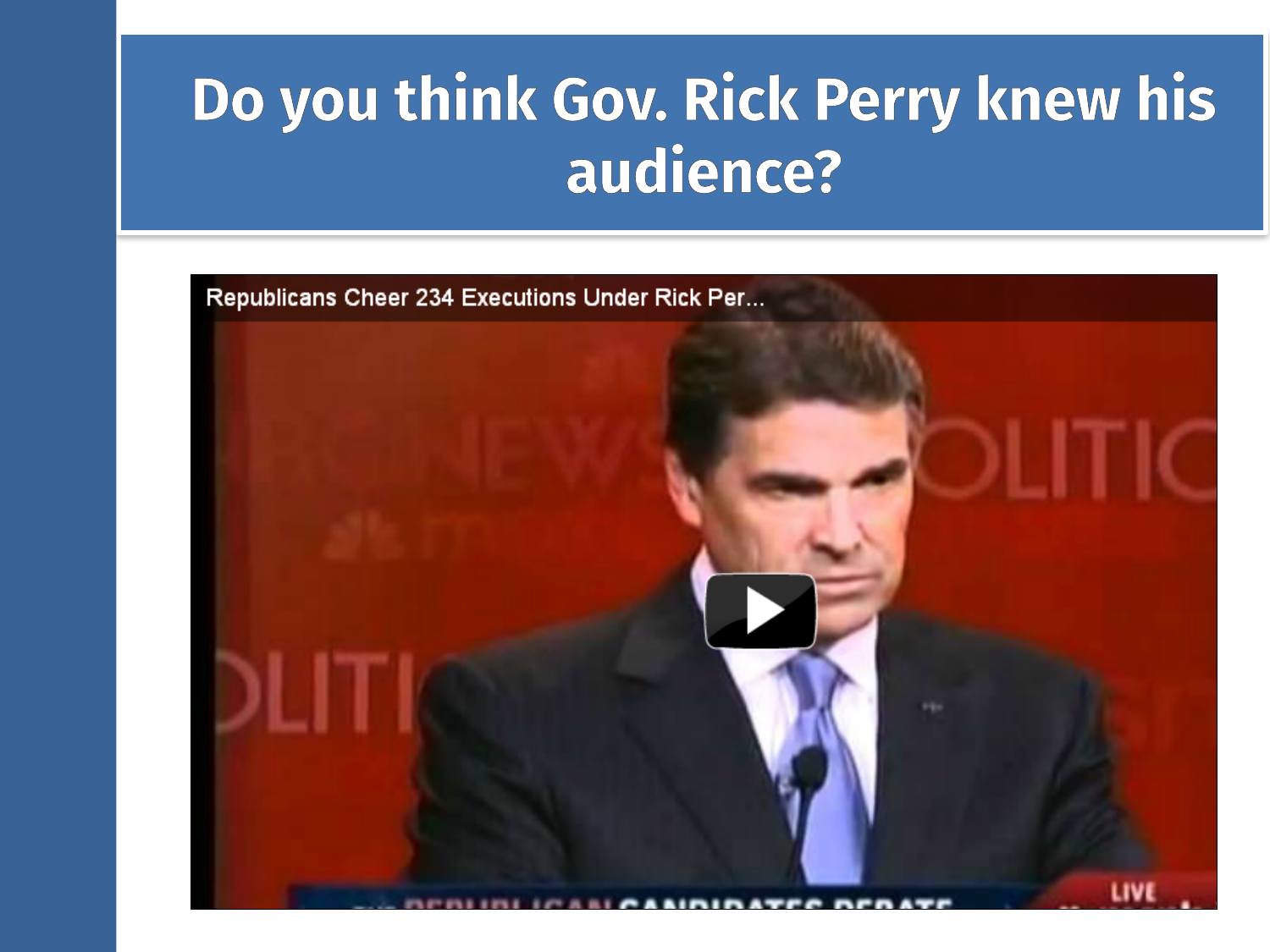

# Do you think Gov. Rick Perry knew his audience?